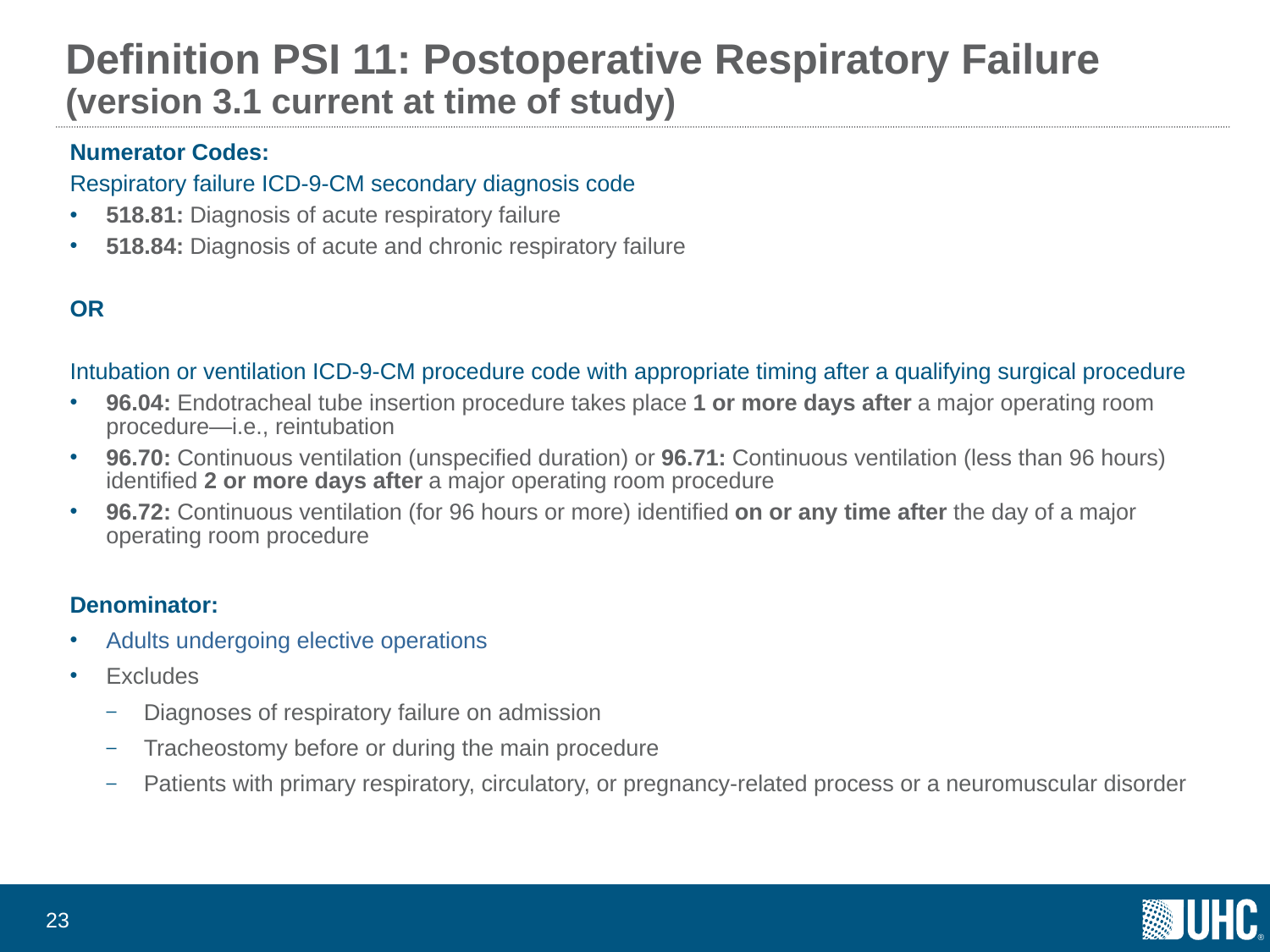

# Definition PSI 11: Postoperative Respiratory Failure  (version 3.1 current at time of study)
Numerator Codes:
Respiratory failure ICD-9-CM secondary diagnosis code
518.81: Diagnosis of acute respiratory failure
518.84: Diagnosis of acute and chronic respiratory failure

OR

Intubation or ventilation ICD-9-CM procedure code with appropriate timing after a qualifying surgical procedure
96.04: Endotracheal tube insertion procedure takes place 1 or more days after a major operating room procedure—i.e., reintubation
96.70: Continuous ventilation (unspecified duration) or 96.71: Continuous ventilation (less than 96 hours) identified 2 or more days after a major operating room procedure
96.72: Continuous ventilation (for 96 hours or more) identified on or any time after the day of a major operating room procedure

Denominator:
Adults undergoing elective operations
Excludes
Diagnoses of respiratory failure on admission
Tracheostomy before or during the main procedure
Patients with primary respiratory, circulatory, or pregnancy-related process or a neuromuscular disorder

23